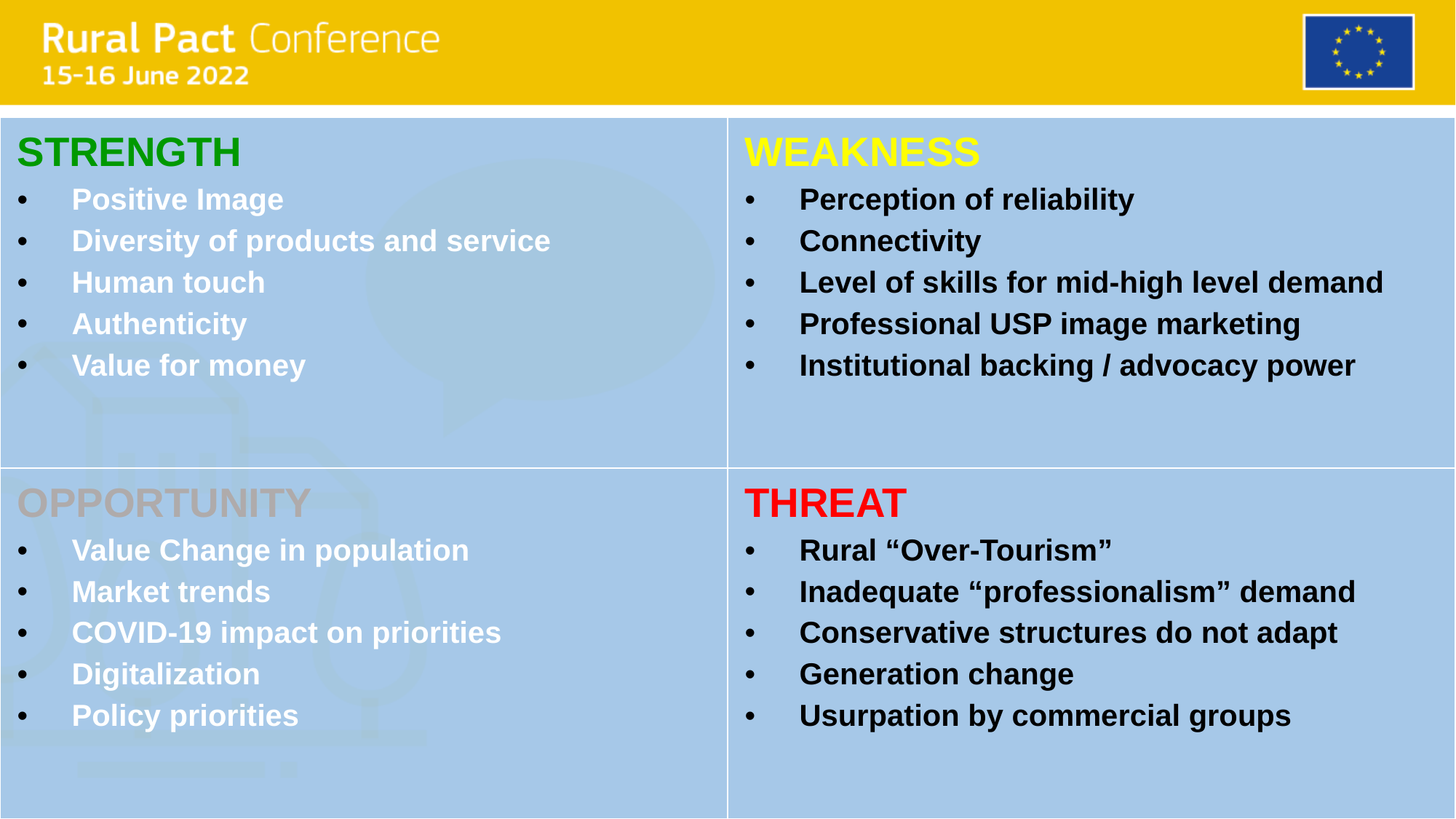

| STRENGTH Positive Image Diversity of products and service Human touch Authenticity Value for money | WEAKNESS Perception of reliability Connectivity Level of skills for mid-high level demand Professional USP image marketing Institutional backing / advocacy power |
| --- | --- |
| OPPORTUNITY Value Change in population Market trends COVID-19 impact on priorities Digitalization Policy priorities | THREAT Rural “Over-Tourism” Inadequate “professionalism” demand Conservative structures do not adapt Generation change Usurpation by commercial groups |